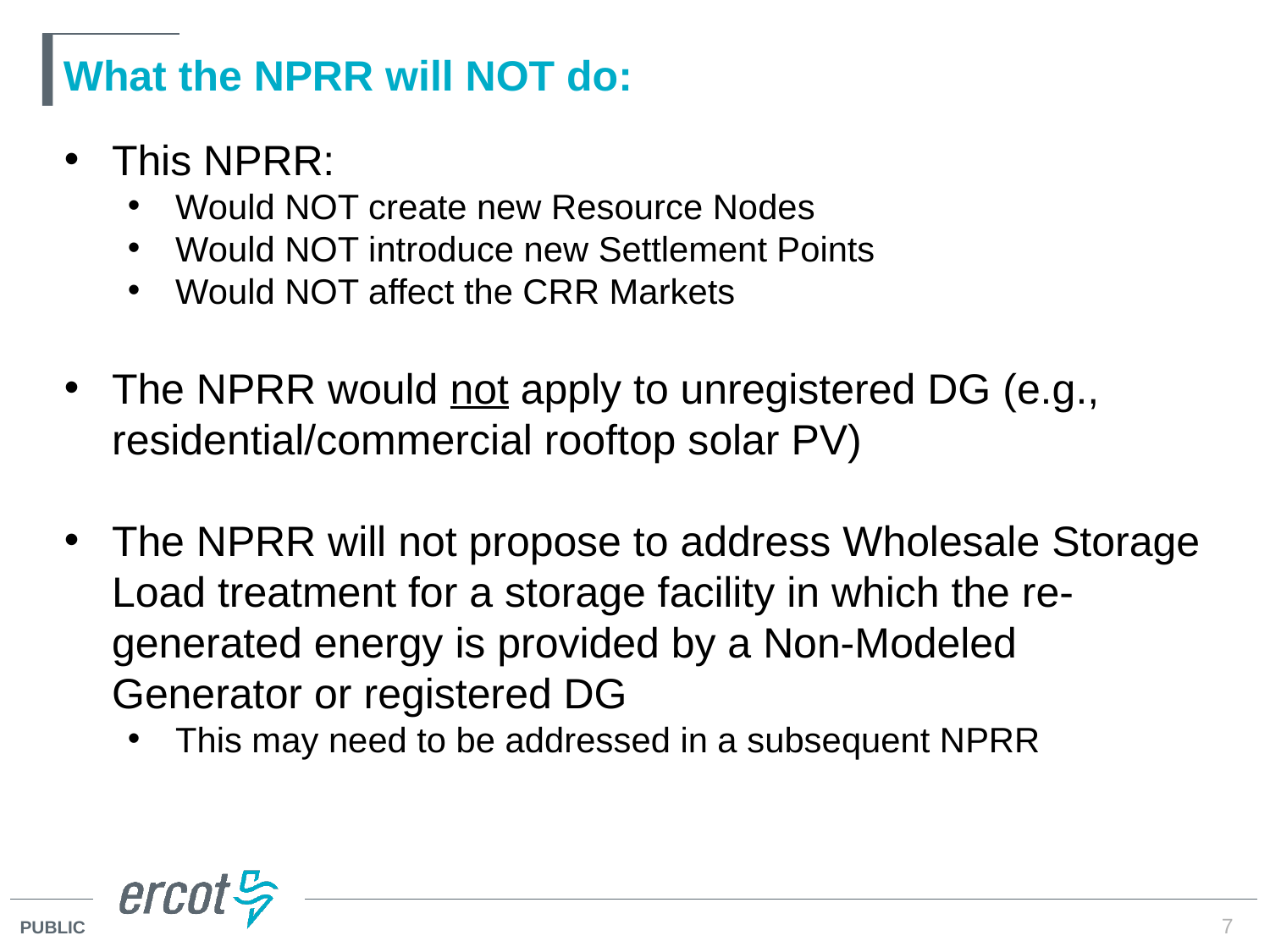

# What the NPRR will NOT do:
This NPRR:
Would NOT create new Resource Nodes
Would NOT introduce new Settlement Points
Would NOT affect the CRR Markets

The NPRR would not apply to unregistered DG (e.g., residential/commercial rooftop solar PV)

The NPRR will not propose to address Wholesale Storage Load treatment for a storage facility in which the re-generated energy is provided by a Non-Modeled Generator or registered DG
This may need to be addressed in a subsequent NPRR

7